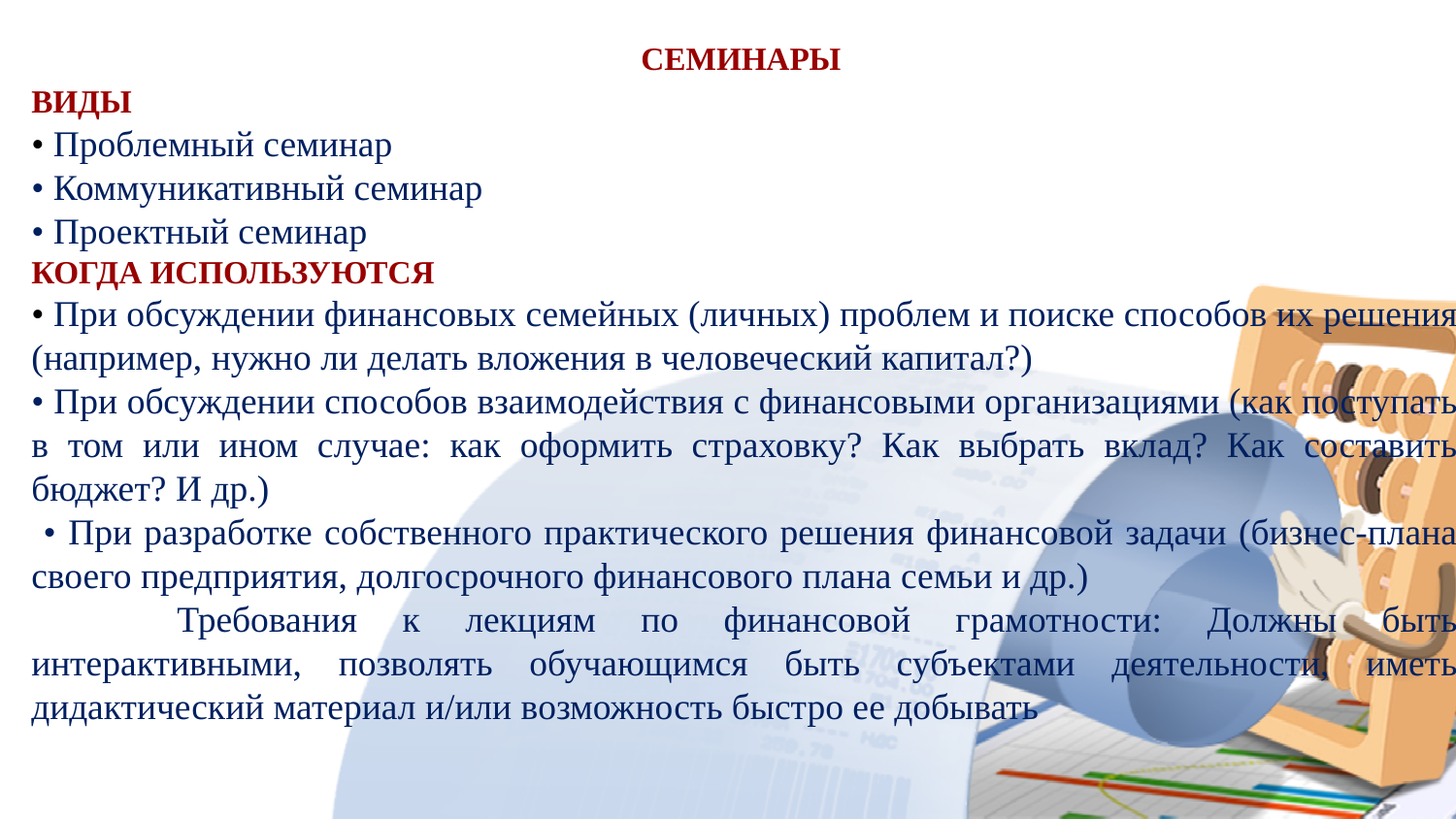

СЕМИНАРЫ
ВИДЫ
• Проблемный семинар
• Коммуникативный семинар
• Проектный семинар
КОГДА ИСПОЛЬЗУЮТСЯ
• При обсуждении финансовых семейных (личных) проблем и поиске способов их решения (например, нужно ли делать вложения в человеческий капитал?)
• При обсуждении способов взаимодействия с финансовыми организациями (как поступать в том или ином случае: как оформить страховку? Как выбрать вклад? Как составить бюджет? И др.)
 • При разработке собственного практического решения финансовой задачи (бизнес-плана своего предприятия, долгосрочного финансового плана семьи и др.)
	Требования к лекциям по финансовой грамотности: Должны быть интерактивными, позволять обучающимся быть субъектами деятельности, иметь дидактический материал и/или возможность быстро ее добывать